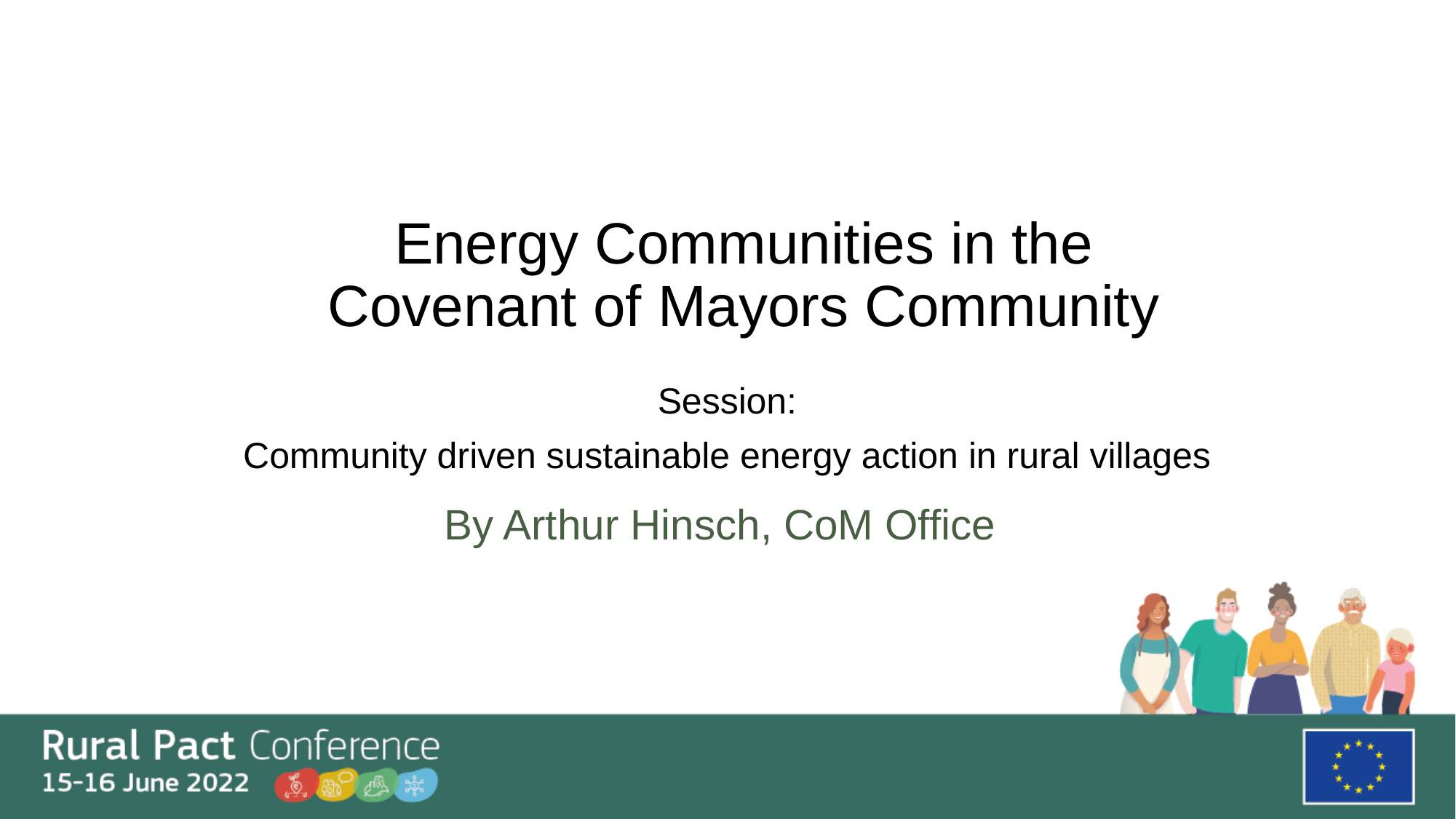

# Energy Communities in the Covenant of Mayors Community
Session:
Community driven sustainable energy action in rural villages
By Arthur Hinsch, CoM Office